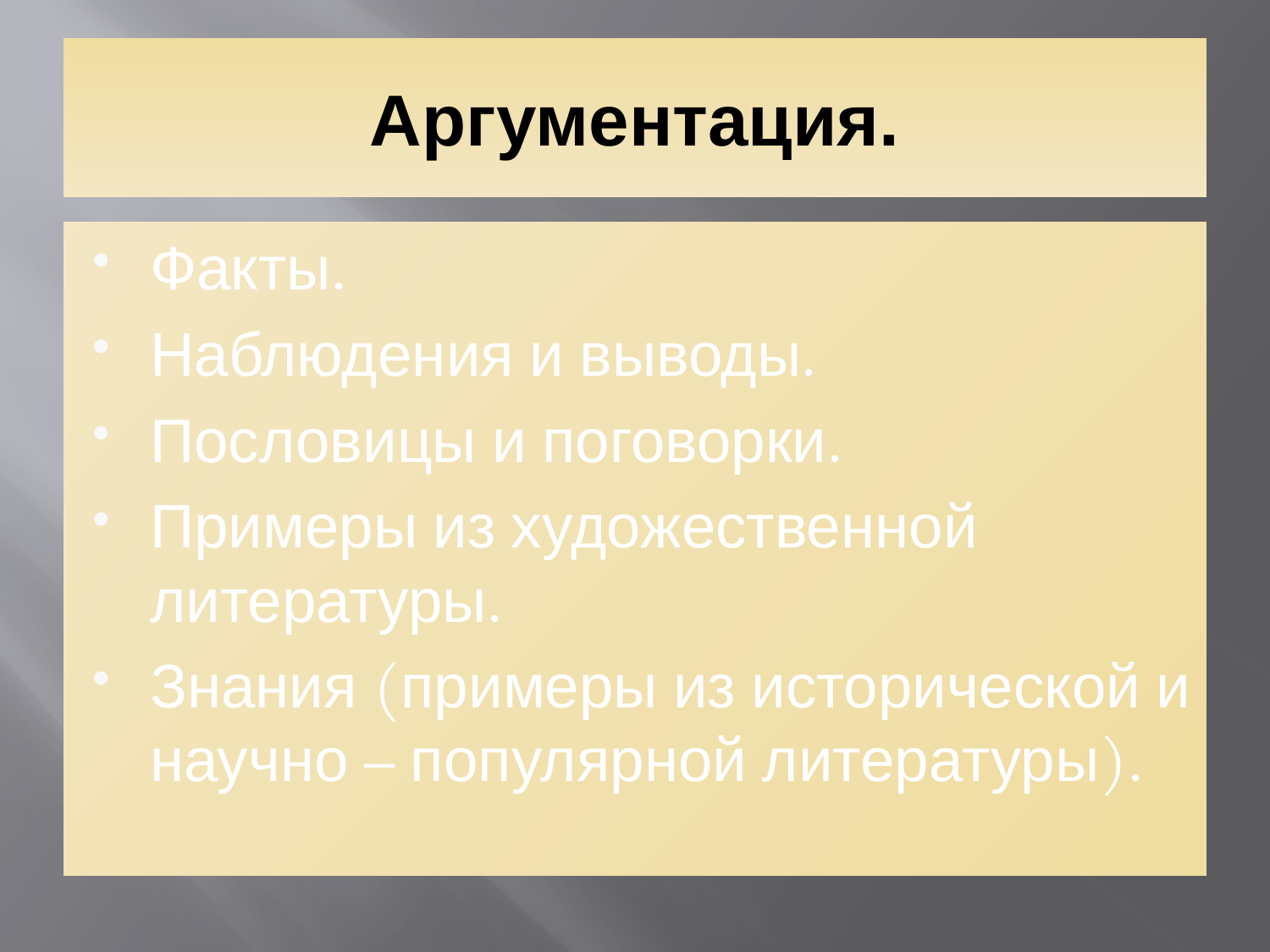

# Аргументация.
Факты.
Наблюдения и выводы.
Пословицы и поговорки.
Примеры из художественной литературы.
Знания (примеры из исторической и научно – популярной литературы).